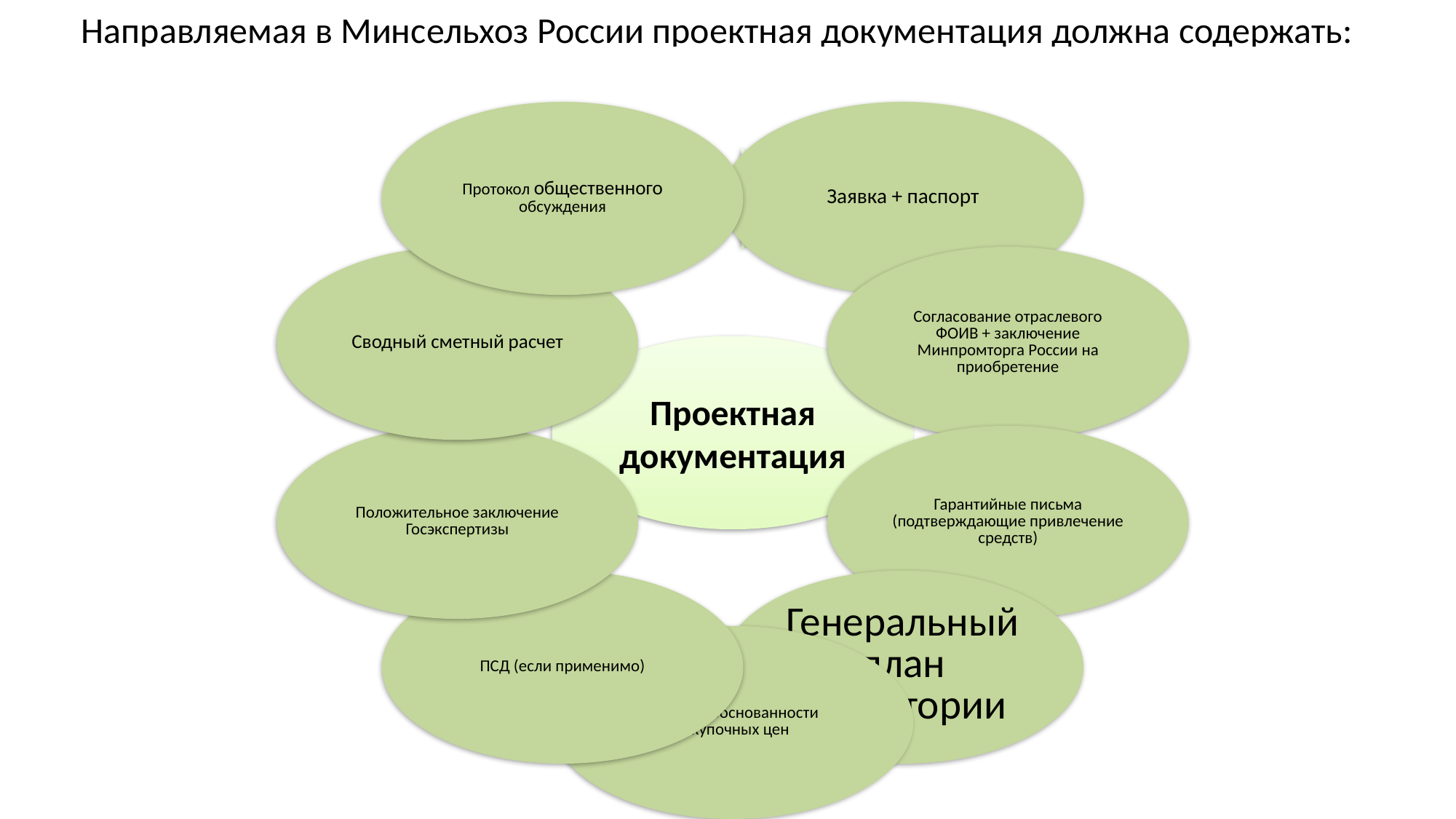

Направляемая в Минсельхоз России проектная документация должна содержать:
Проектная документация
Заявка + паспорт
ПСД (если применимо)
Положительное заключение Госэкспертизы
Сводный сметный расчет
Согласование отраслевого ФОИВ + заключение Минпромторга России на приобретение
Протокол общественного обсуждения
Анализ обоснованности закупочных цен
Генеральный план территории
Гарантийные письма (подтверждающие привлечение средств)
28